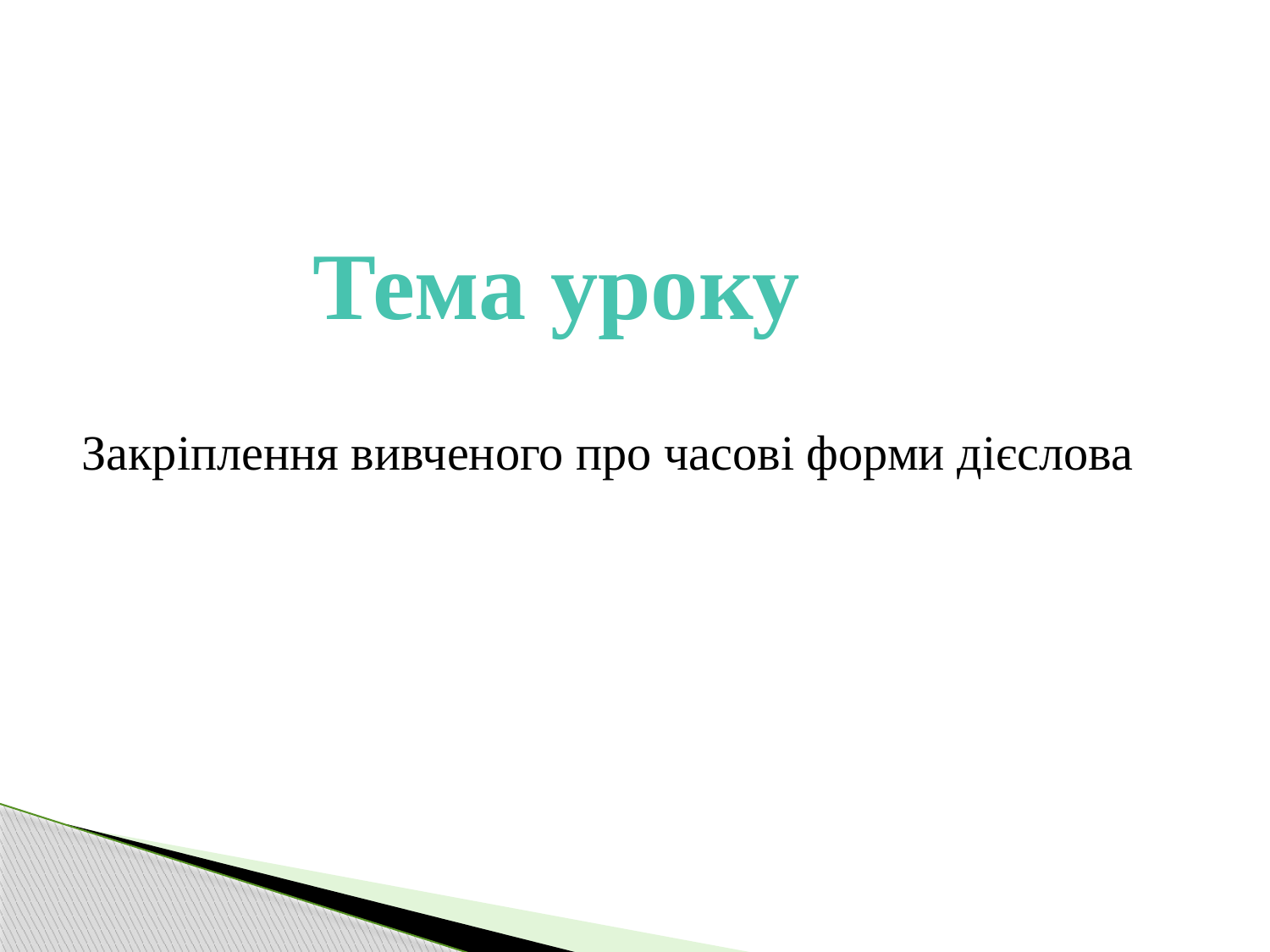

Тема уроку

Закріплення вивченого про часові форми дієслова